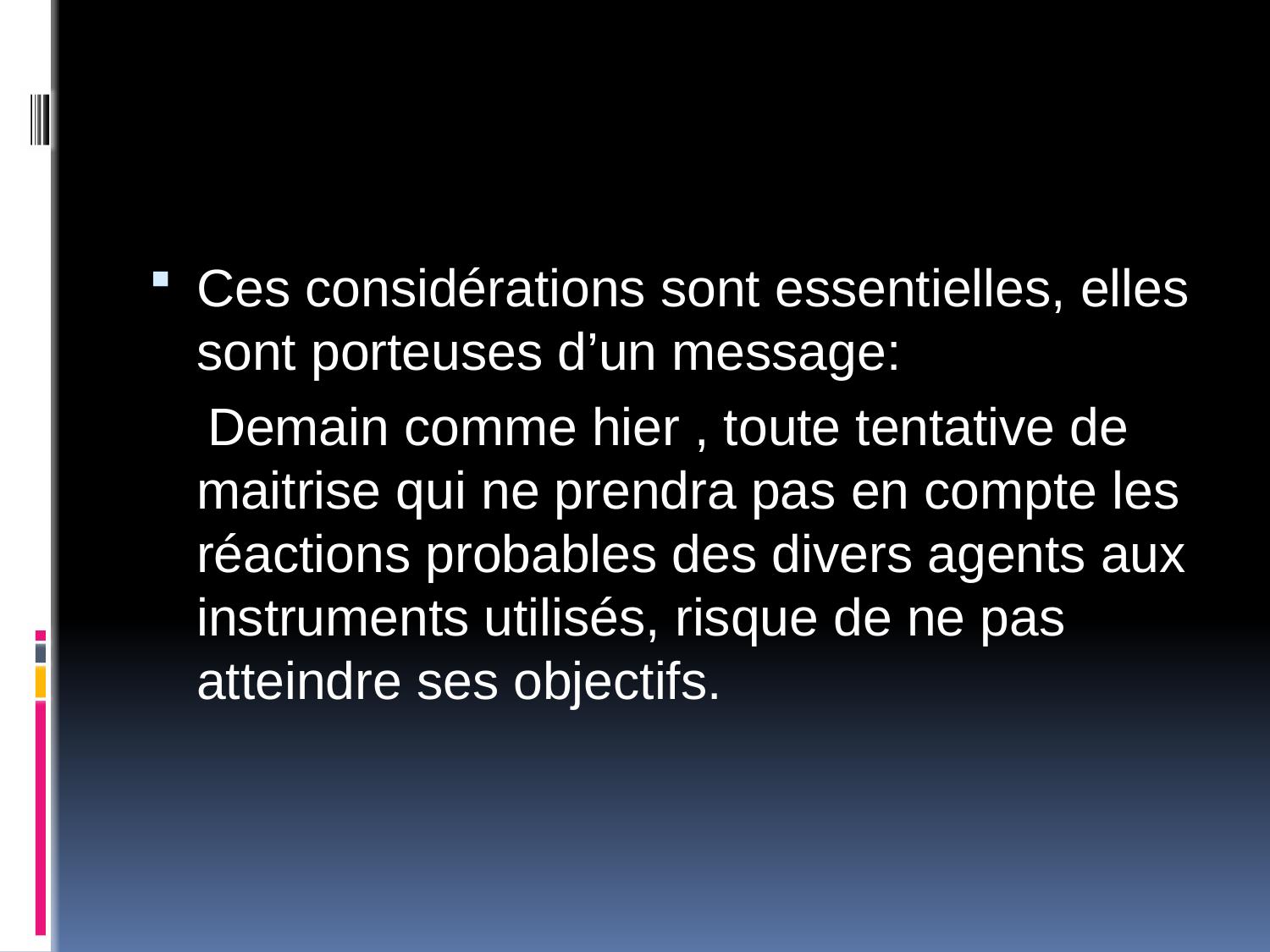

#
Ces considérations sont essentielles, elles sont porteuses d’un message:
    Demain comme hier , toute tentative de maitrise qui ne prendra pas en compte les réactions probables des divers agents aux instruments utilisés, risque de ne pas atteindre ses objectifs.